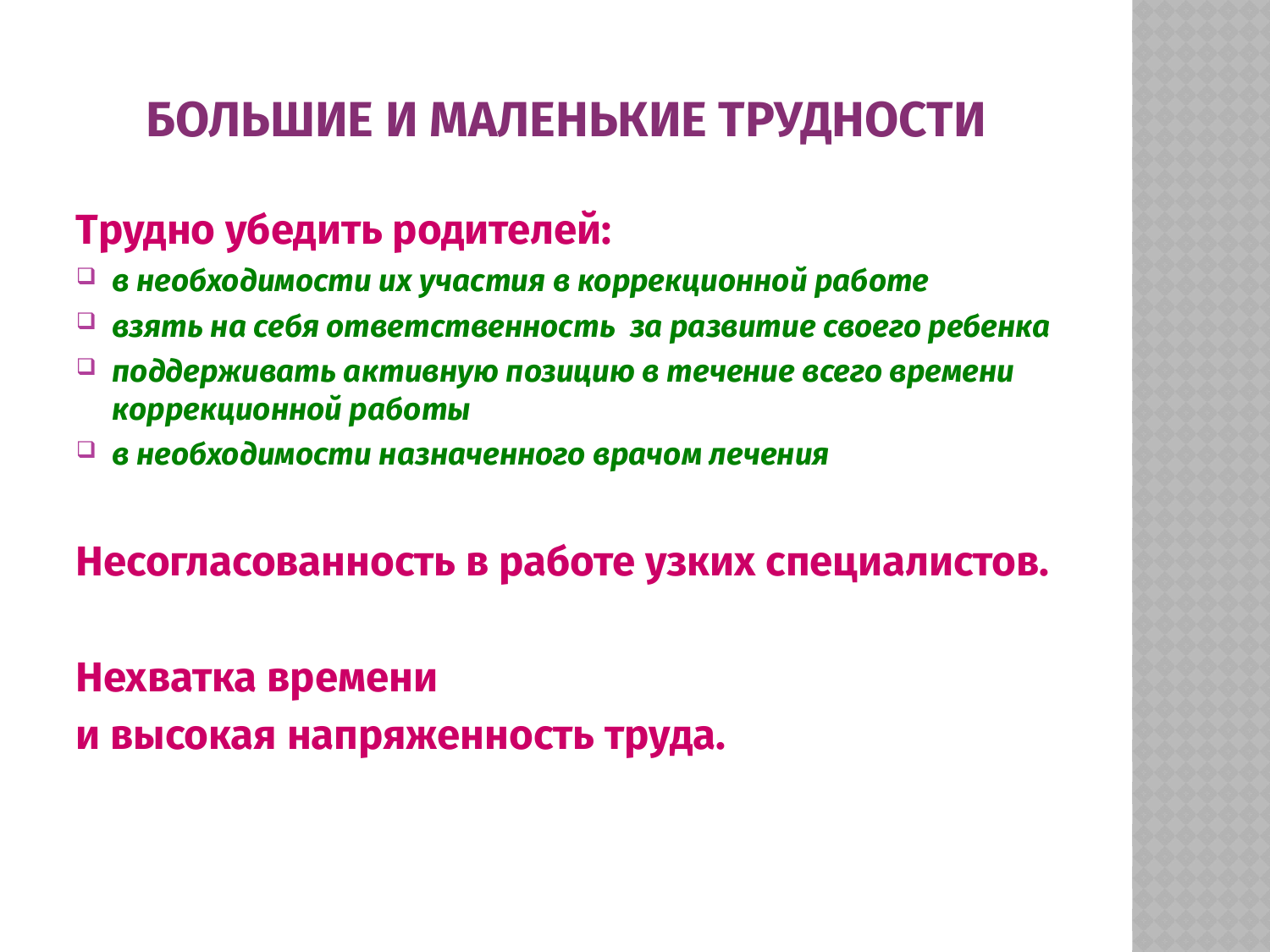

# Большие и маленькие трудности
Трудно убедить родителей:
в необходимости их участия в коррекционной работе
взять на себя ответственность  за развитие своего ребенка
поддерживать активную позицию в течение всего времени коррекционной работы
в необходимости назначенного врачом лечения

Несогласованность в работе узких специалистов.

Нехватка времени
и высокая напряженность труда.